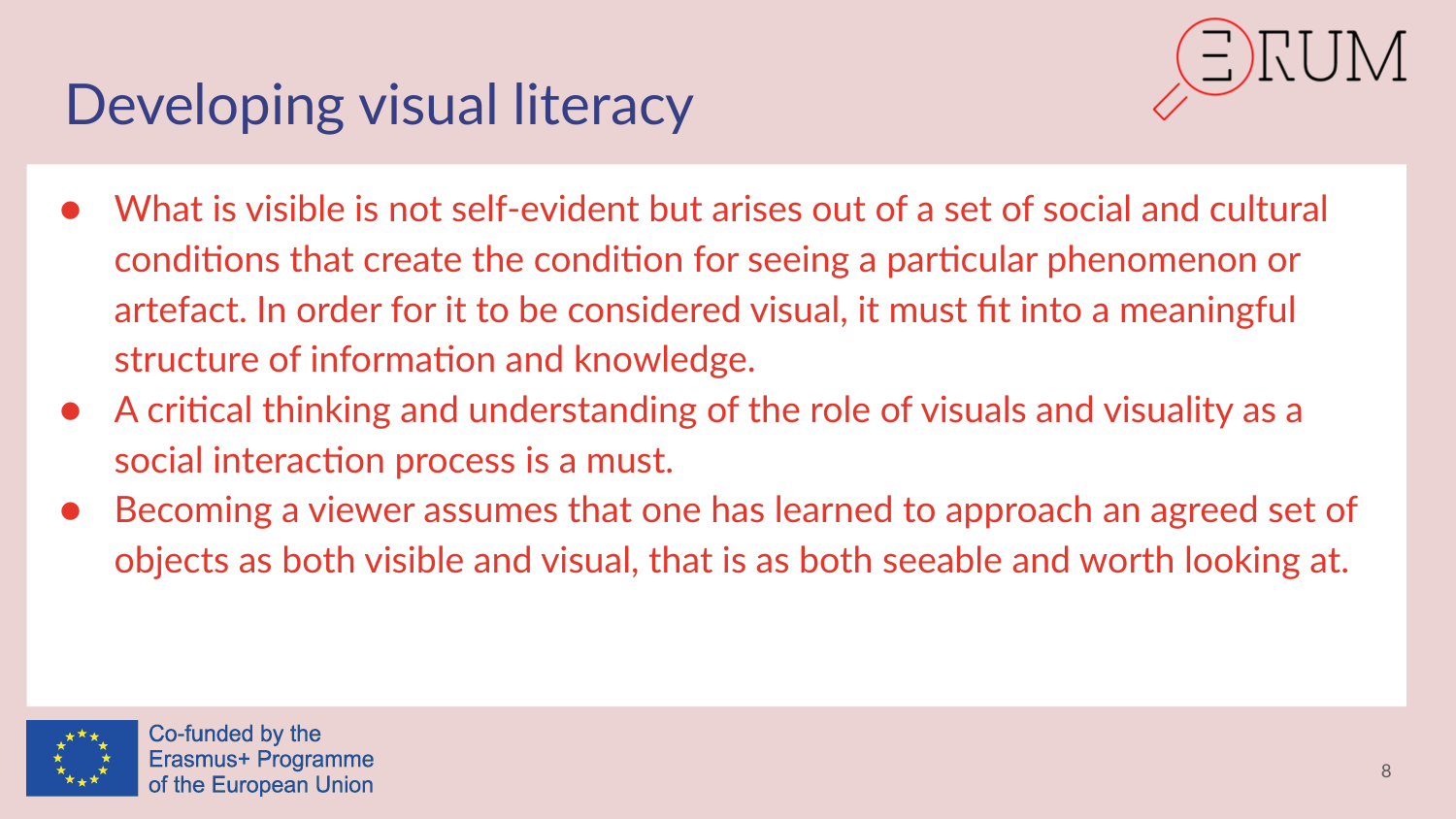

# Developing visual literacy
What is visible is not self-evident but arises out of a set of social and cultural conditions that create the condition for seeing a particular phenomenon or artefact. In order for it to be considered visual, it must fit into a meaningful structure of information and knowledge.
A critical thinking and understanding of the role of visuals and visuality as a social interaction process is a must.
Becoming a viewer assumes that one has learned to approach an agreed set of objects as both visible and visual, that is as both seeable and worth looking at.

8